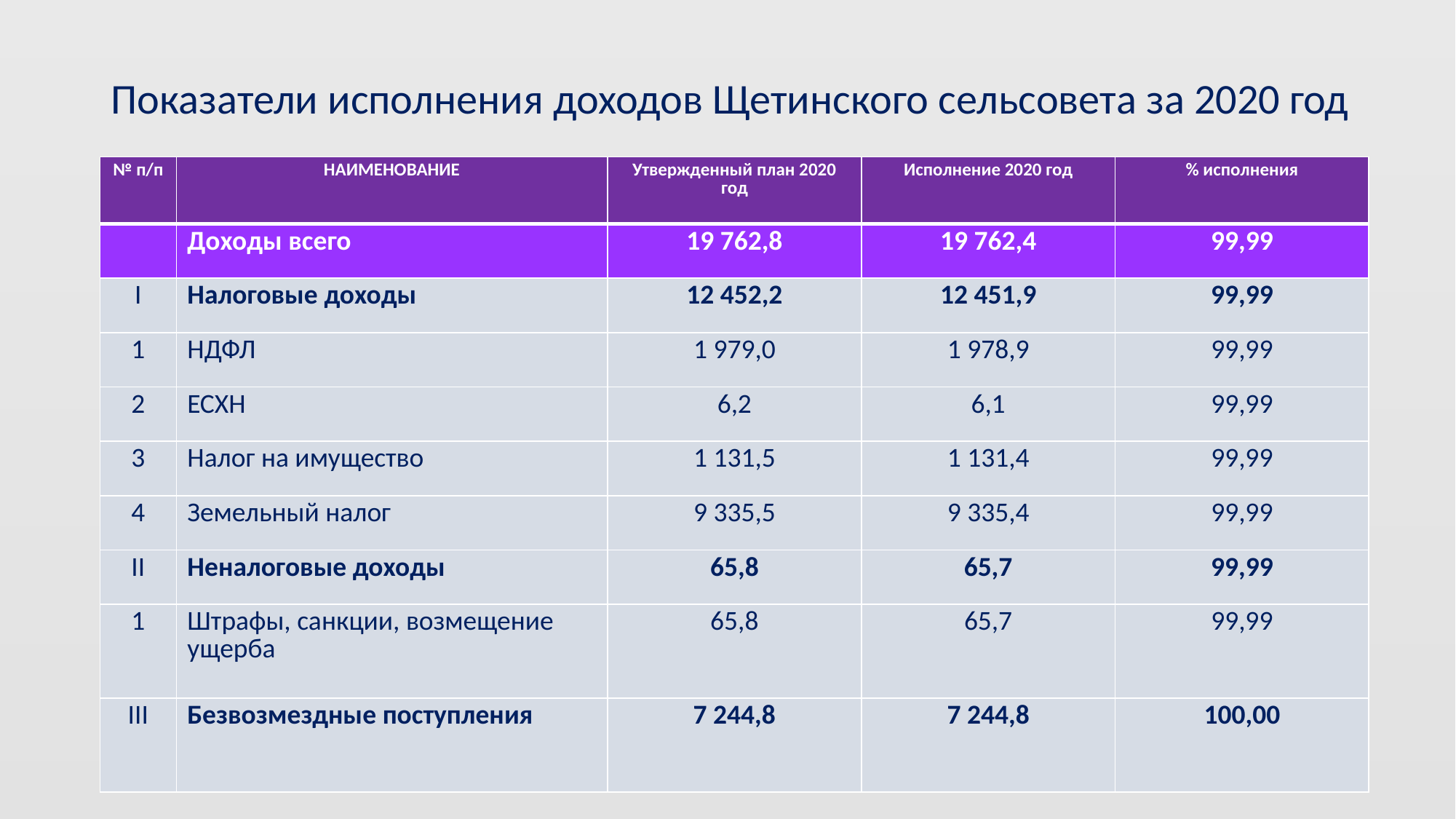

# Показатели исполнения доходов Щетинского сельсовета за 2020 год
| № п/п | НАИМЕНОВАНИЕ | Утвержденный план 2020 год | Исполнение 2020 год | % исполнения |
| --- | --- | --- | --- | --- |
|  | Доходы всего | 19 762,8 | 19 762,4 | 99,99 |
| I | Налоговые доходы | 12 452,2 | 12 451,9 | 99,99 |
| 1 | НДФЛ | 1 979,0 | 1 978,9 | 99,99 |
| 2 | ЕСХН | 6,2 | 6,1 | 99,99 |
| 3 | Налог на имущество | 1 131,5 | 1 131,4 | 99,99 |
| 4 | Земельный налог | 9 335,5 | 9 335,4 | 99,99 |
| II | Неналоговые доходы | 65,8 | 65,7 | 99,99 |
| 1 | Штрафы, санкции, возмещение ущерба | 65,8 | 65,7 | 99,99 |
| III | Безвозмездные поступления | 7 244,8 | 7 244,8 | 100,00 |